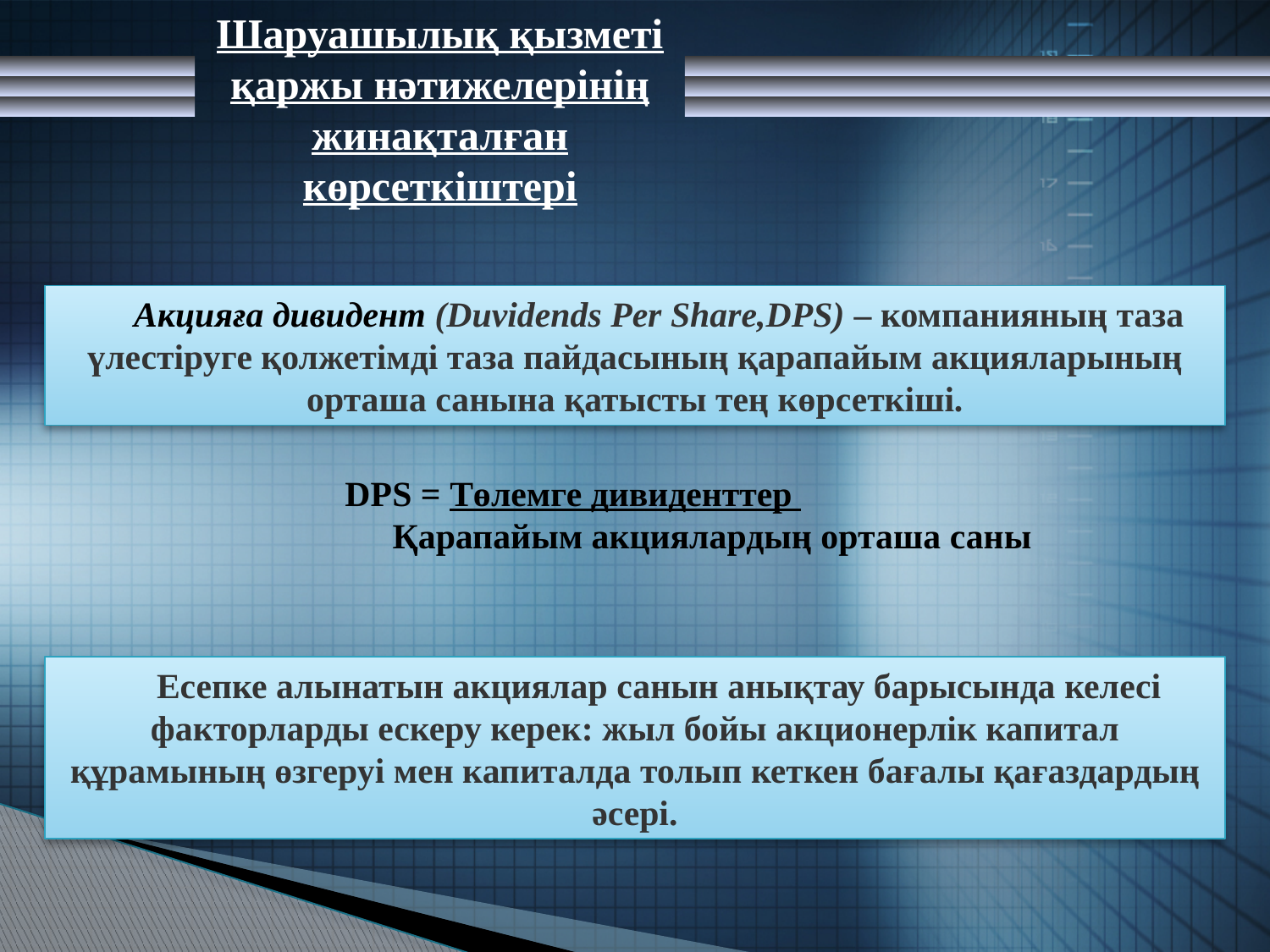

Шаруашылық қызметі қаржы нәтижелерінің жинақталған көрсеткіштері

Акцияға дивидент (Duvidends Per Share,DPS) – компанияның таза үлестіруге қолжетімді таза пайдасының қарапайым акцияларының орташа санына қатысты тең көрсеткіші.
DPS = Төлемге дивиденттер
     Қарапайым акциялардың орташа саны
Есепке алынатын акциялар санын анықтау барысында келесі факторларды ескеру керек: жыл бойы акционерлік капитал құрамының өзгеруі мен капиталда толып кеткен бағалы қағаздардың әсері.